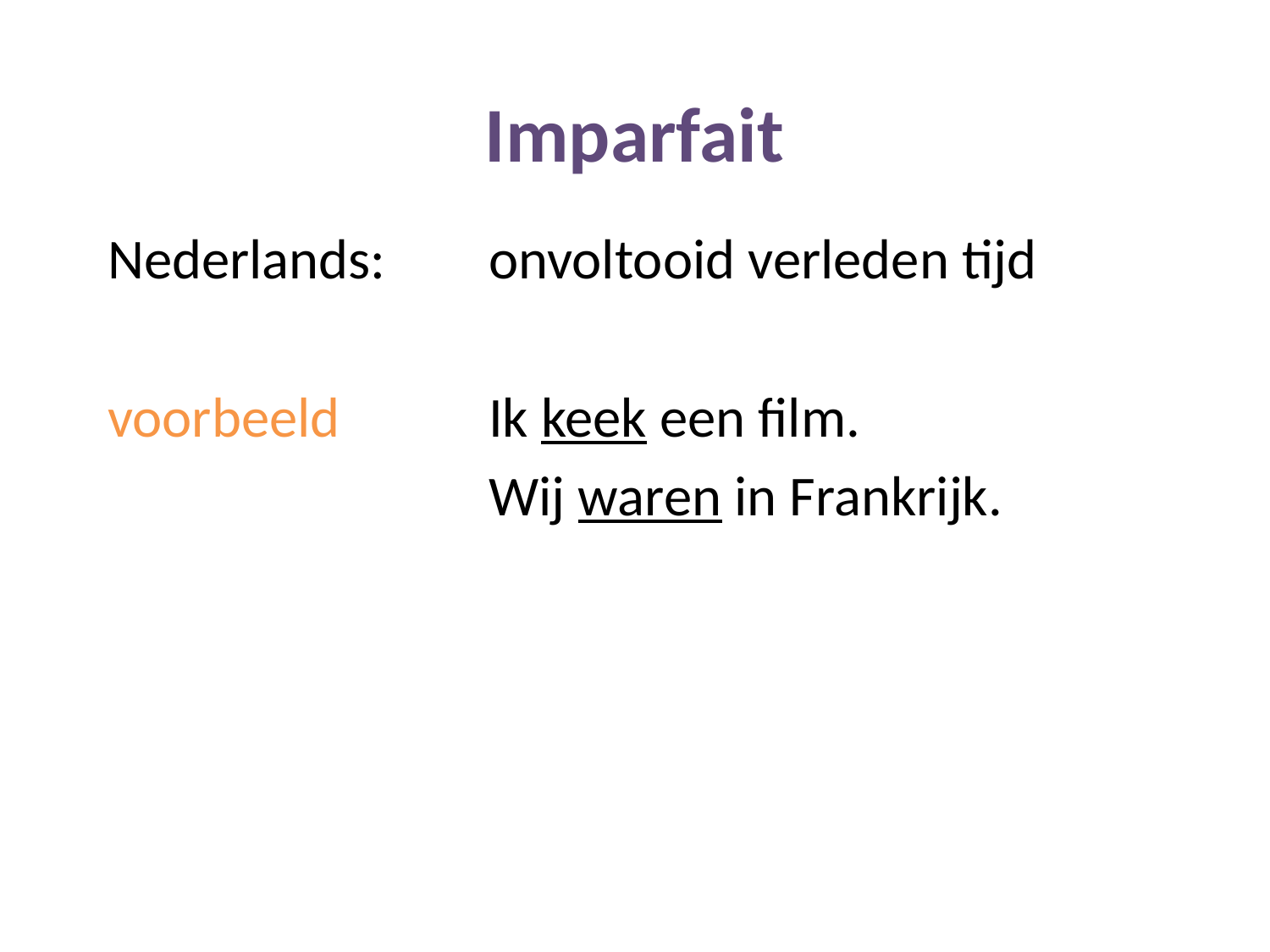

Imparfait
Nederlands:	onvoltooid verleden tijd

voorbeeld		Ik keek een film.
			Wij waren in Frankrijk.